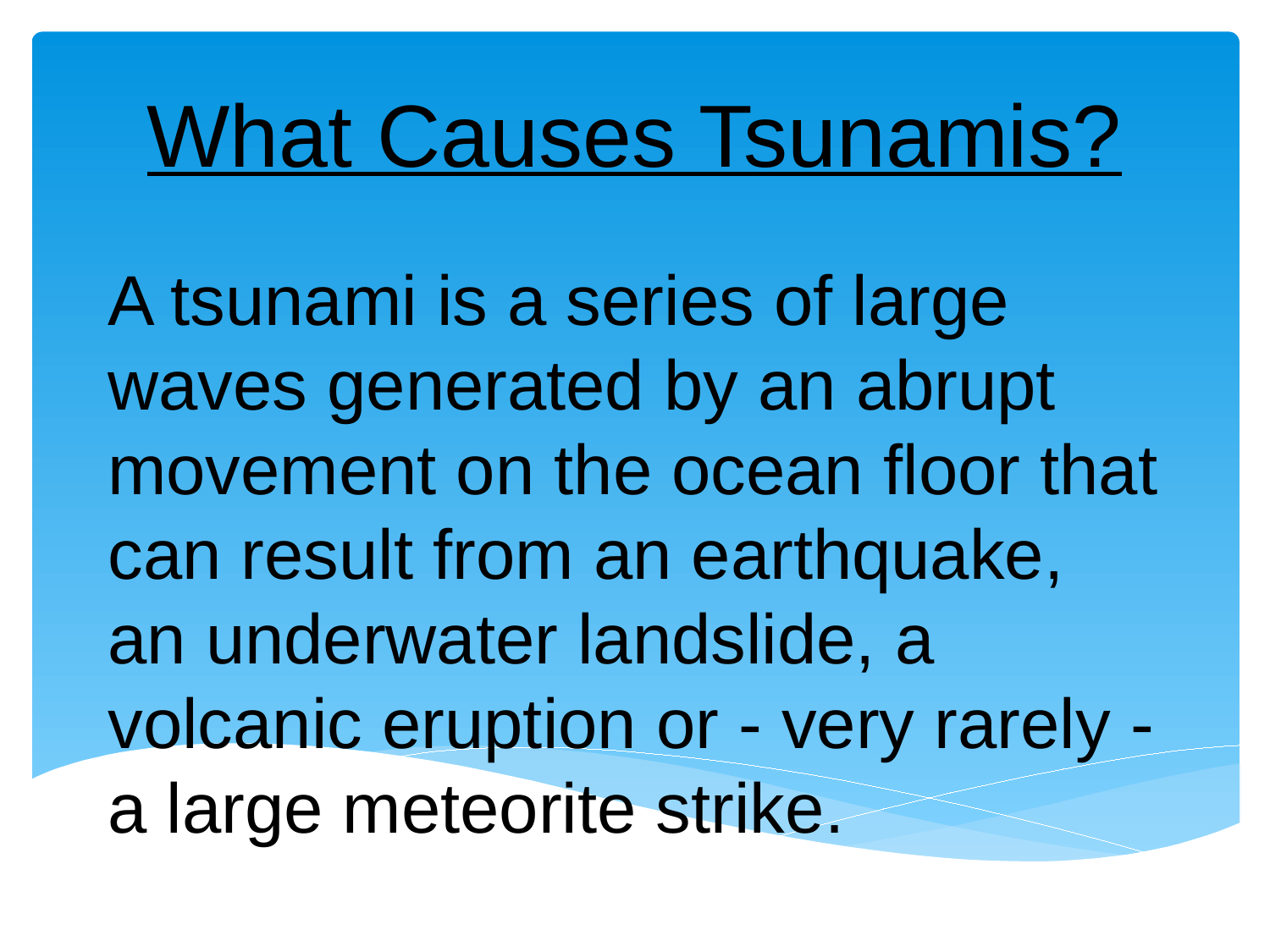

What Causes Tsunamis?
# A tsunami is a series of large waves generated by an abrupt movement on the ocean floor that can result from an earthquake, an underwater landslide, a volcanic eruption or - very rarely - a large meteorite strike.